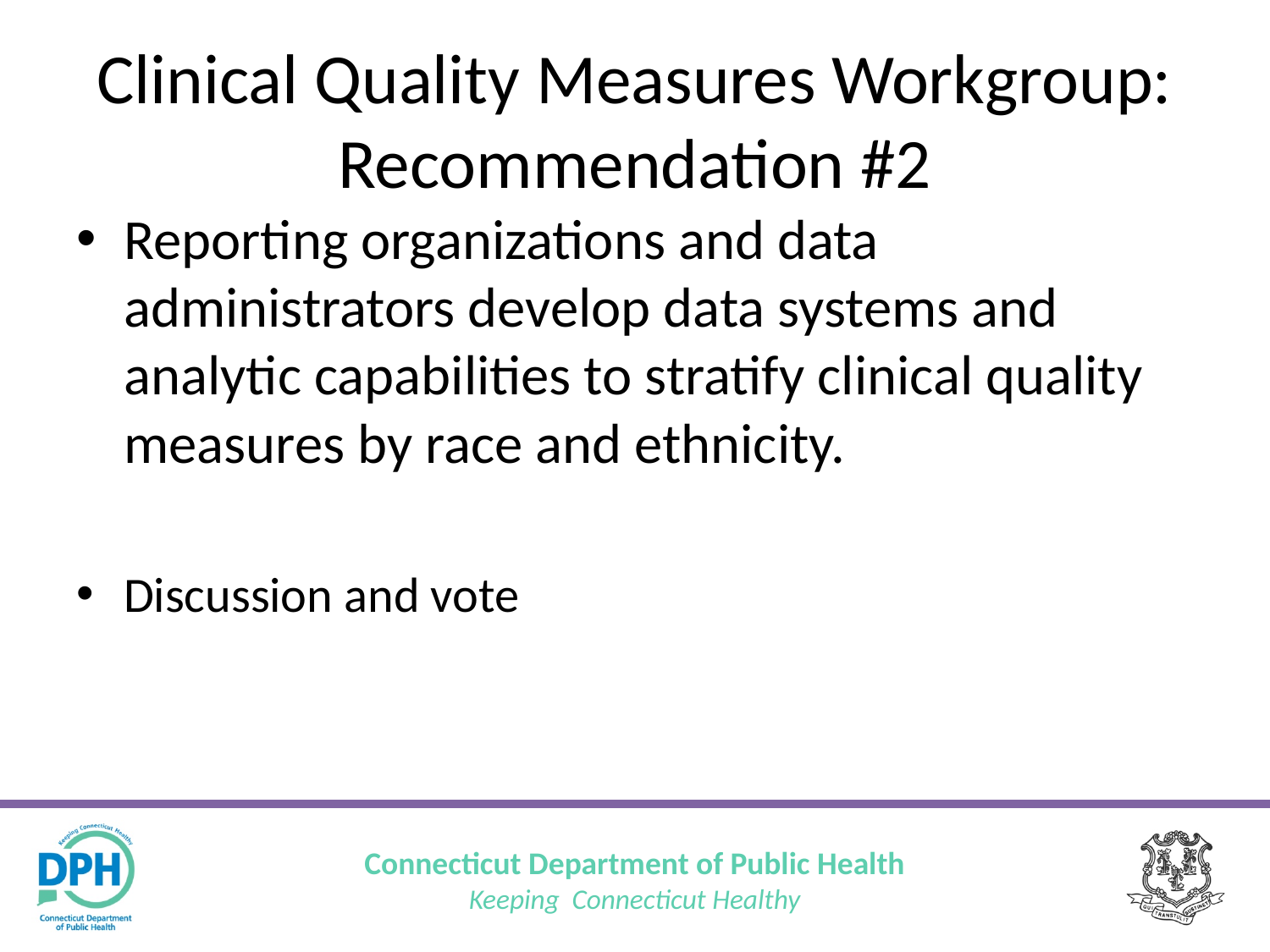

# Clinical Quality Measures Workgroup: Recommendation #2
Reporting organizations and data administrators develop data systems and analytic capabilities to stratify clinical quality measures by race and ethnicity.

Discussion and vote